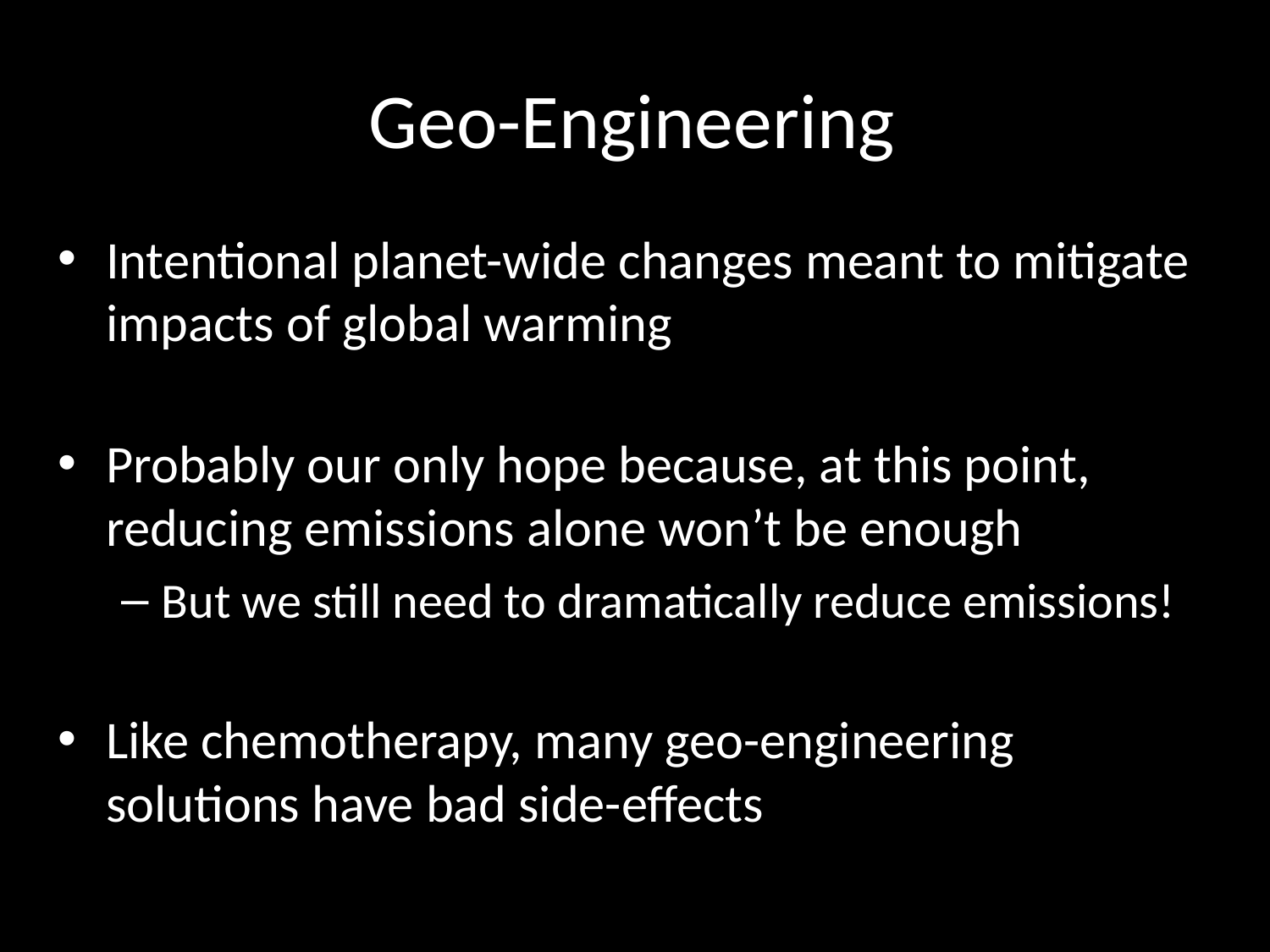

# Geo-Engineering
Intentional planet-wide changes meant to mitigate impacts of global warming
Probably our only hope because, at this point, reducing emissions alone won’t be enough
But we still need to dramatically reduce emissions!
Like chemotherapy, many geo-engineering solutions have bad side-effects